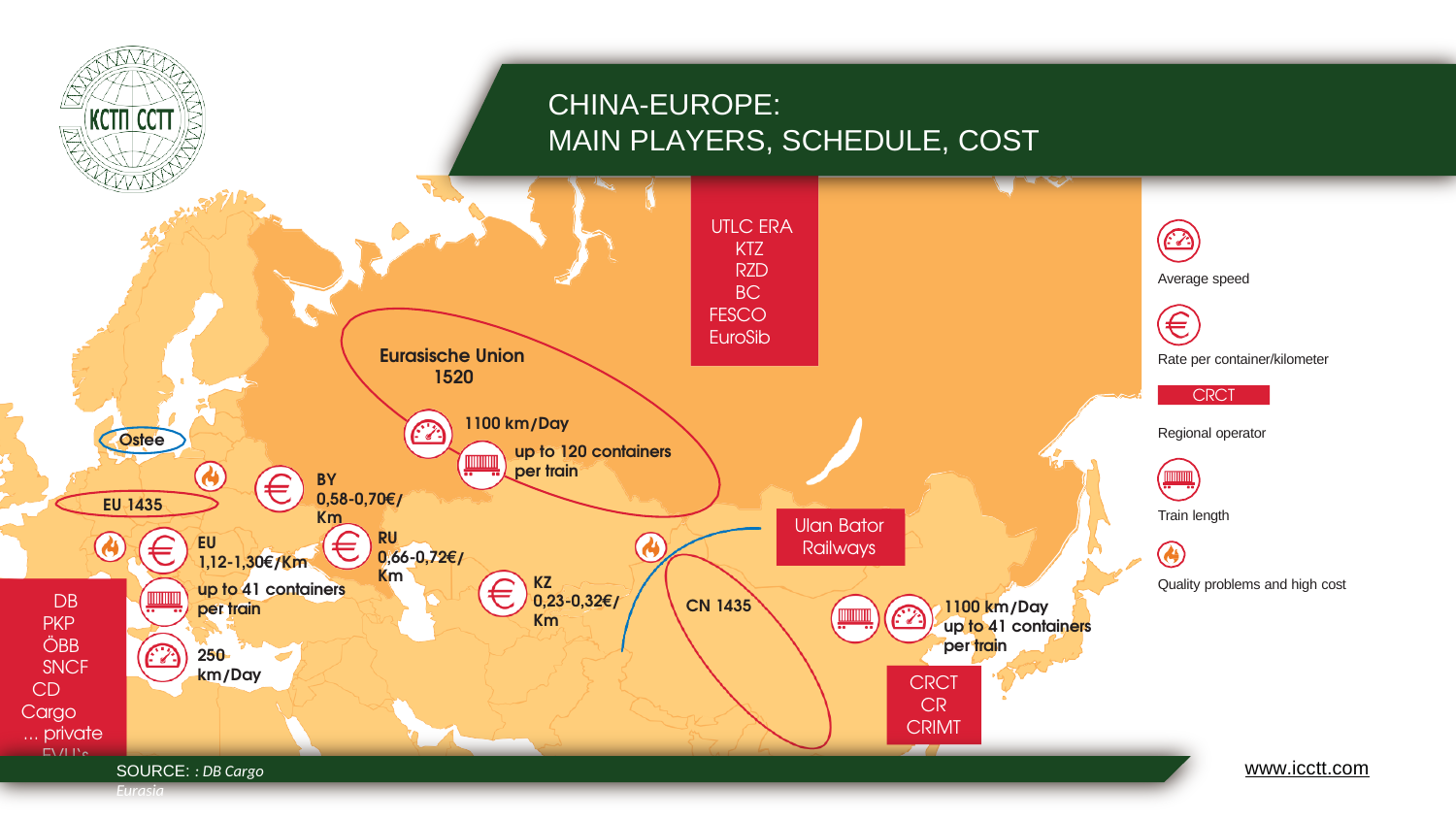

# CHINA-EUROPE:
MAIN PLAYERS, SCHEDULE, COST

UTLC ERA KTZ RZD BC
FESCO
EuroSib

Average speed

Eurasische Union 1520
Rate per container/kilometer
CRCT

1100 km/Day
up to 120 containers per train
Regional operator

Ostee

BY
0,58-0,70€/Km

EU 1435
Train length
Ulan Bator Railways
RU
0,66-0,72€/Km
EU
1,12-1,30€/Km

KZ
0,23-0,32€/Km
Quality problems and high cost

up to 41 containers per train
DB PKP ÖBB SNCF
CD Cargo
… private EVU‘s
CN 1435
1100 km/Day
up to 41 containers per train
250 km/Day
CRCT CR CRIMT

www.icctt.com
SOURCE: : DB Cargo Eurasia